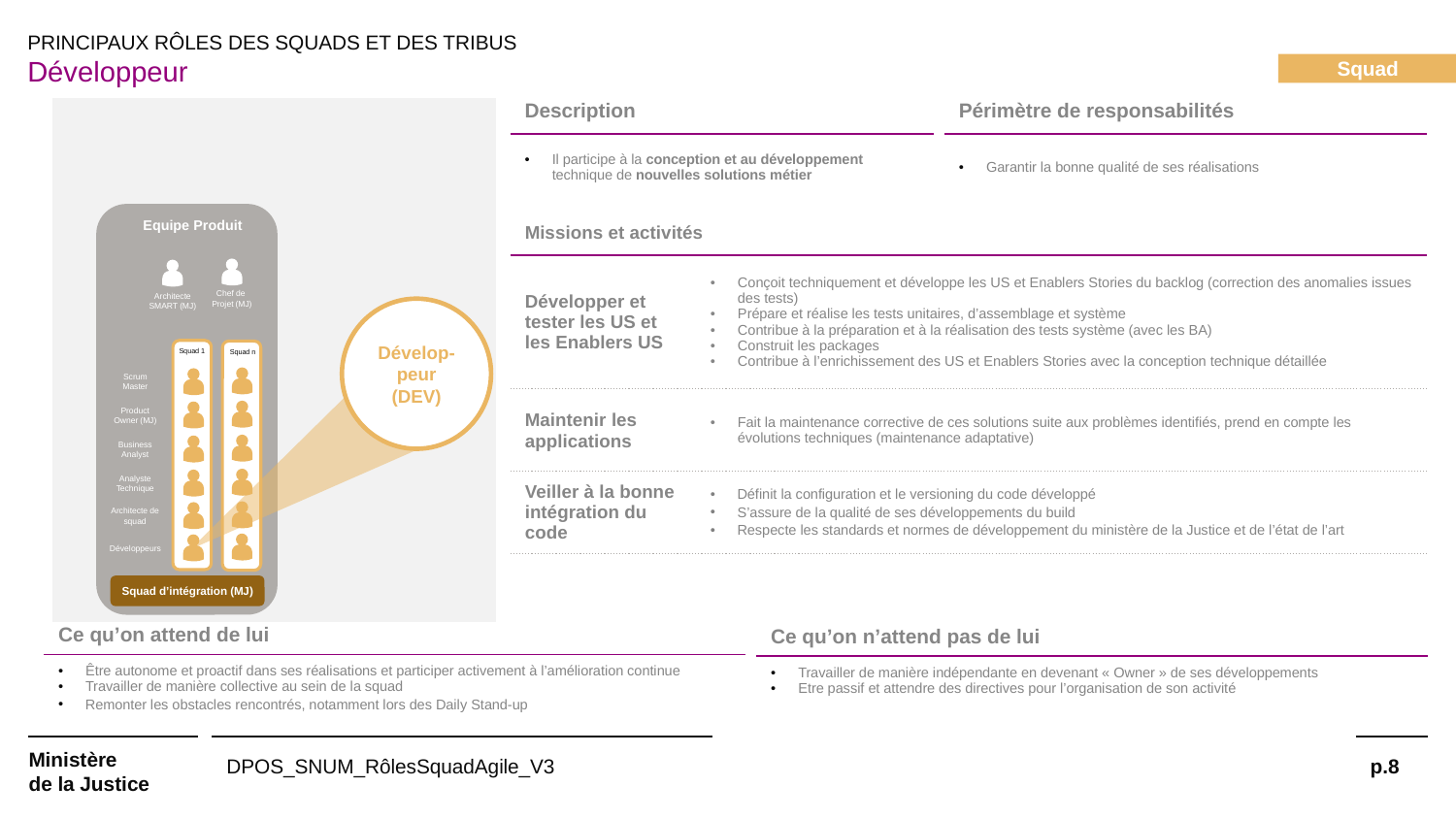

PRINCIPAUX RÔLES DES SQUADS ET DES TRIBUS
Développeur
Squad
| Description |
| --- |
| Il participe à la conception et au développement technique de nouvelles solutions métier |
| Périmètre de responsabilités |
| --- |
| Garantir la bonne qualité de ses réalisations |

   Equipe Produit
| Missions et activités |  |
| --- | --- |
| Développer et tester les US et les Enablers US | Conçoit techniquement et développe les US et Enablers Stories du backlog (correction des anomalies issues des tests) Prépare et réalise les tests unitaires, d’assemblage et système Contribue à la préparation et à la réalisation des tests système (avec les BA) Construit les packages Contribue à l’enrichissement des US et Enablers Stories avec la conception technique détaillée |
| Maintenir les applications | Fait la maintenance corrective de ces solutions suite aux problèmes identifiés, prend en compte les évolutions techniques (maintenance adaptative) |
| Veiller à la bonne intégration du code | Définit la configuration et le versioning du code développé S’assure de la qualité de ses développements du build Respecte les standards et normes de développement du ministère de la Justice et de l’état de l’art |

Chef de
Projet (MJ)

Architecte SMART (MJ)
Dévelop-peur
(DEV)

Squad 1
Squad n

Scrum Master

Product Owner (MJ)

Business Analyst

Analyste Technique

Architecte de squad

Développeurs

Squad d’intégration (MJ)
| Ce qu’on attend de lui |
| --- |
| Être autonome et proactif dans ses réalisations et participer activement à l’amélioration continue Travailler de manière collective au sein de la squad Remonter les obstacles rencontrés, notamment lors des Daily Stand-up |
| Ce qu’on n’attend pas de lui |
| --- |
| Travailler de manière indépendante en devenant « Owner » de ses développements Etre passif et attendre des directives pour l’organisation de son activité |

DPOS_SNUM_RôlesSquadAgile_V3
p.8